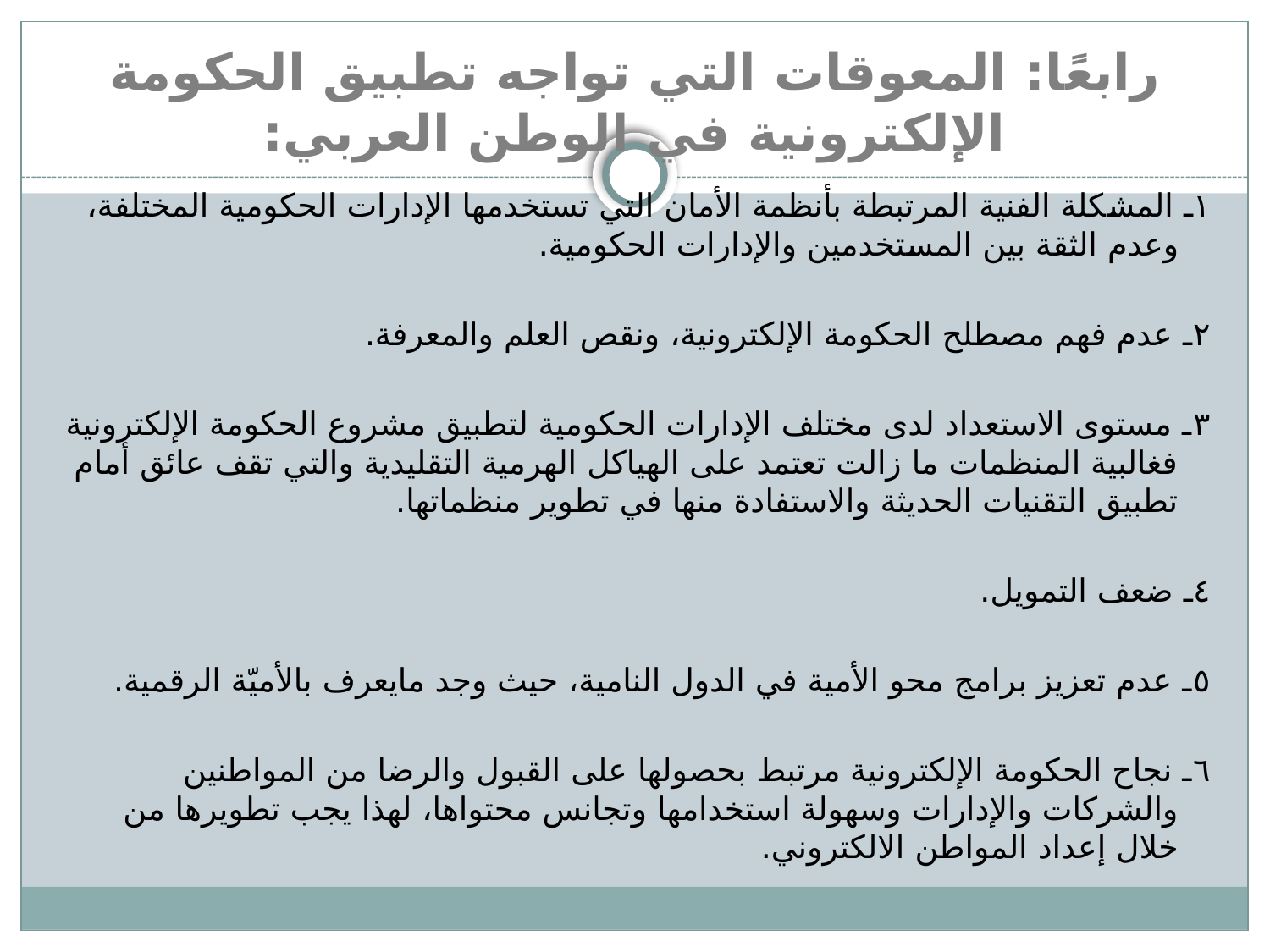

# رابعًا: المعوقات التي تواجه تطبيق الحكومة الإلكترونية في الوطن العربي:

١ـ المشكلة الفنية المرتبطة بأنظمة الأمان التي تستخدمها الإدارات الحكومية المختلفة، وعدم الثقة بين المستخدمين والإدارات الحكومية.

٢ـ عدم فهم مصطلح الحكومة الإلكترونية، ونقص العلم والمعرفة.

٣ـ مستوى الاستعداد لدى مختلف الإدارات الحكومية لتطبيق مشروع الحكومة الإلكترونية فغالبية المنظمات ما زالت تعتمد على الهياكل الهرمية التقليدية والتي تقف عائق أمام تطبيق التقنيات الحديثة والاستفادة منها في تطوير منظماتها.

٤ـ ضعف التمويل.

٥ـ عدم تعزيز برامج محو الأمية في الدول النامية، حيث وجد مايعرف بالأميّة الرقمية.

٦ـ نجاح الحكومة الإلكترونية مرتبط بحصولها على القبول والرضا من المواطنين والشركات والإدارات وسهولة استخدامها وتجانس محتواها، لهذا يجب تطويرها من خلال إعداد المواطن الالكتروني.